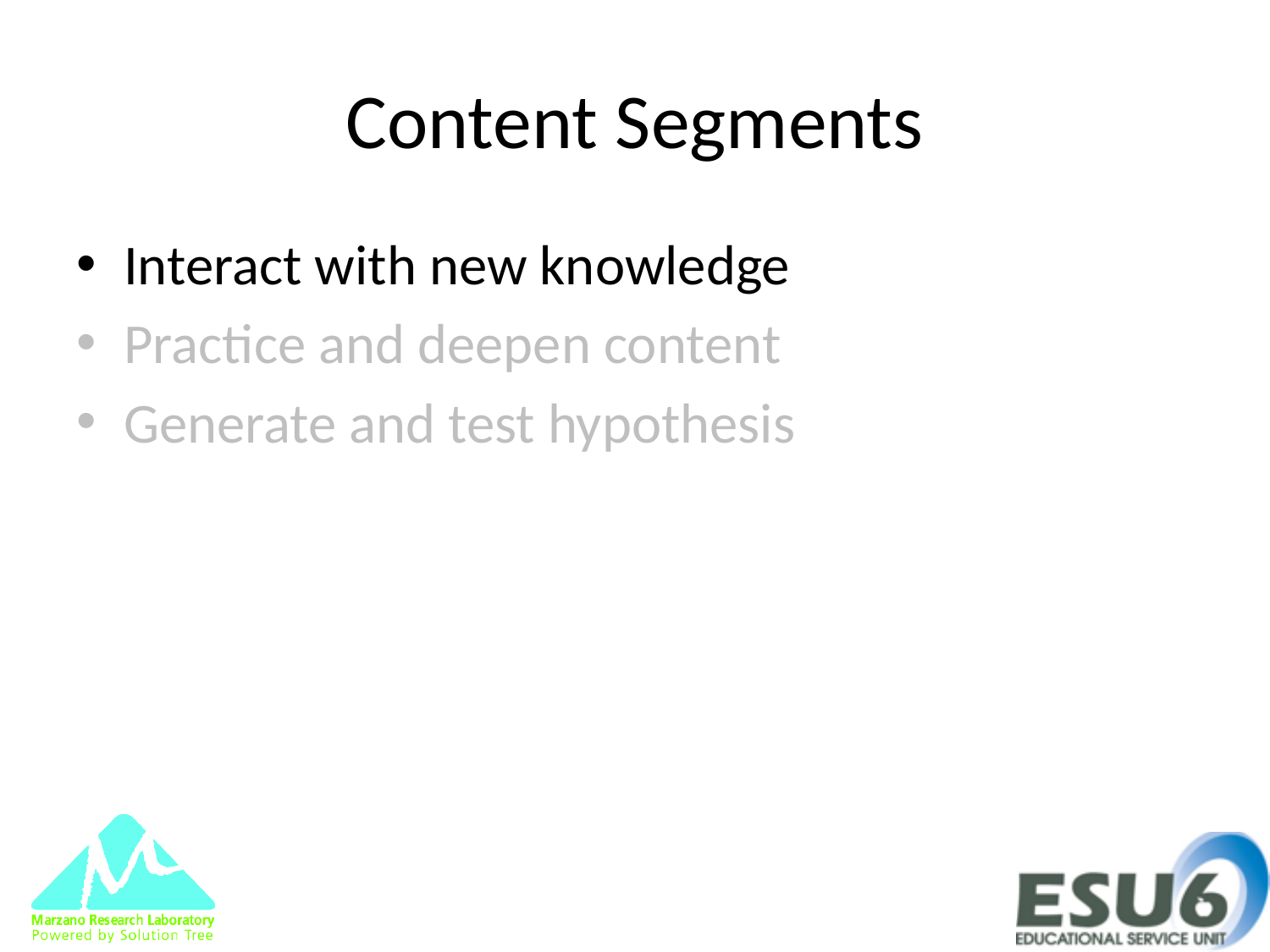

# Content Segments
Interact with new knowledge
Practice and deepen content
Generate and test hypothesis